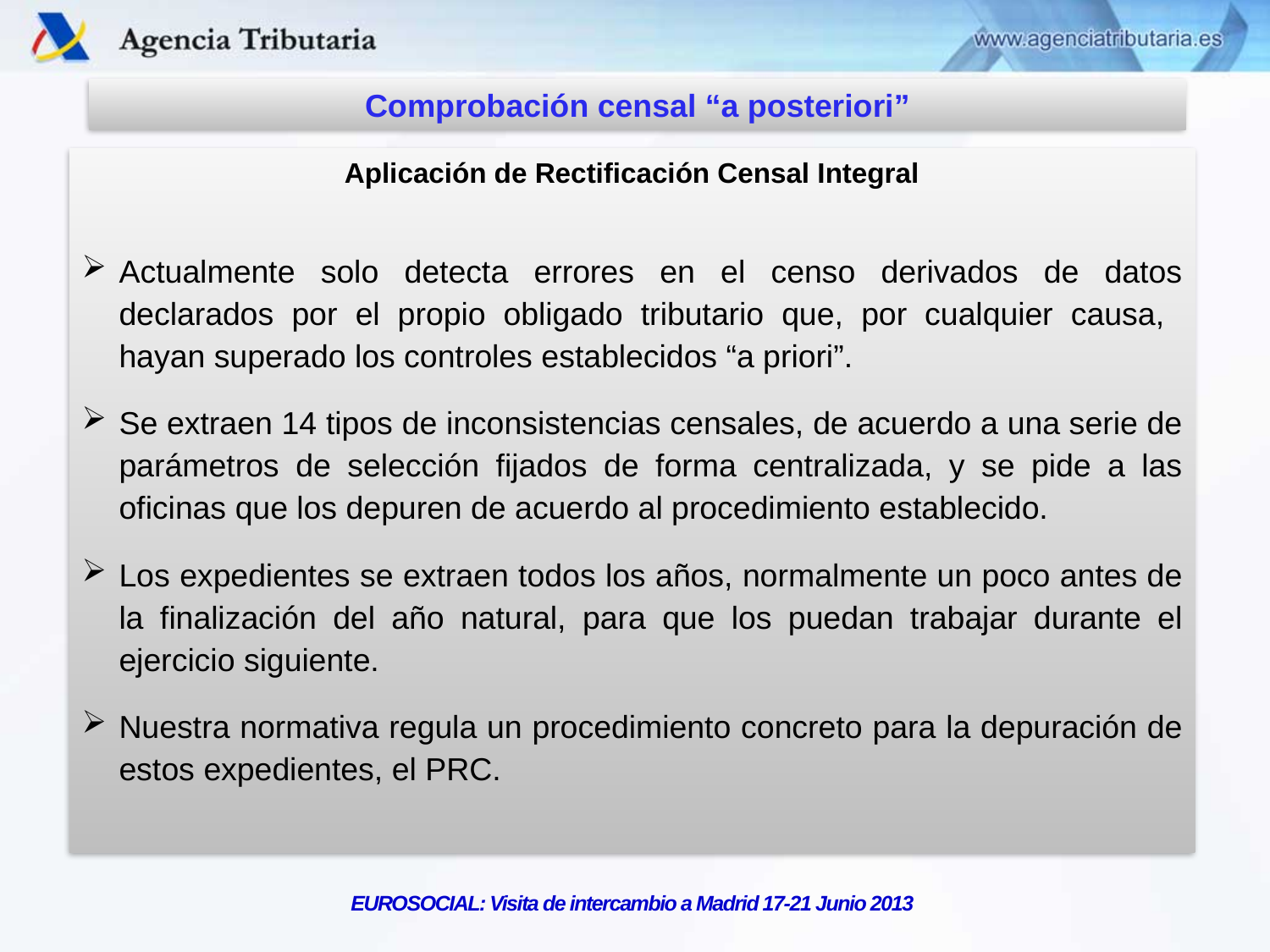

Comprobación censal “a posteriori”
Aplicación de Rectificación Censal Integral

Actualmente solo detecta errores en el censo derivados de datos declarados por el propio obligado tributario que, por cualquier causa,  hayan superado los controles establecidos “a priori”.
Se extraen 14 tipos de inconsistencias censales, de acuerdo a una serie de parámetros de selección fijados de forma centralizada, y se pide a las oficinas que los depuren de acuerdo al procedimiento establecido.
Los expedientes se extraen todos los años, normalmente un poco antes de la finalización del año natural, para que los puedan trabajar durante el ejercicio siguiente.
Nuestra normativa regula un procedimiento concreto para la depuración de estos expedientes, el PRC.

EUROSOCIAL: Visita de intercambio a Madrid 17-21 Junio 2013